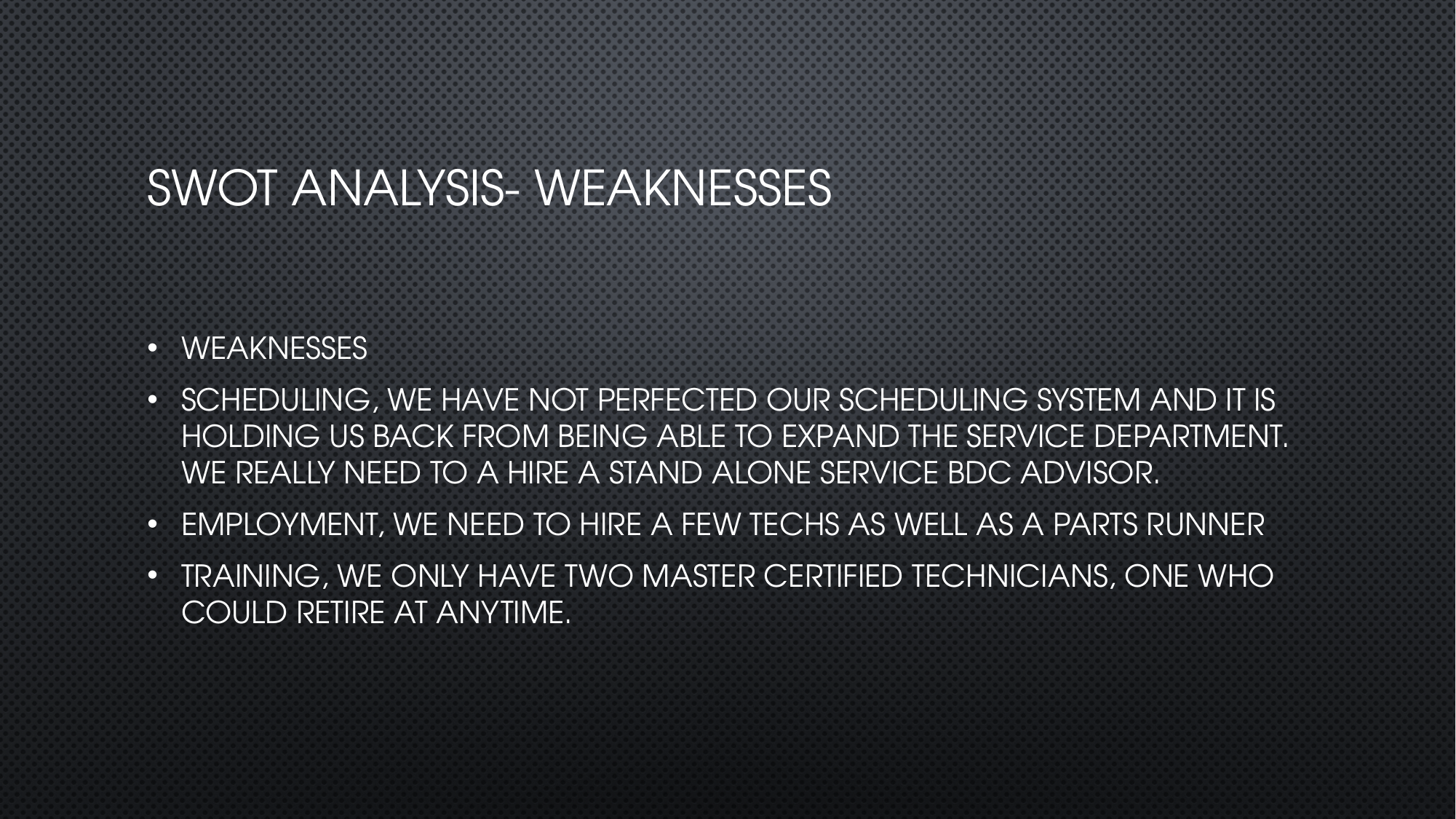

# SWOT Analysis- Weaknesses
Weaknesses
Scheduling, we have not perfected our scheduling system and it is holding us back from being able to expand the service department. We really need to a hire a stand alone service BDC advisor.
Employment, we need to hire a few techs as well as a parts runner
Training, we only have two master certified technicians, one who could retire at anytime.